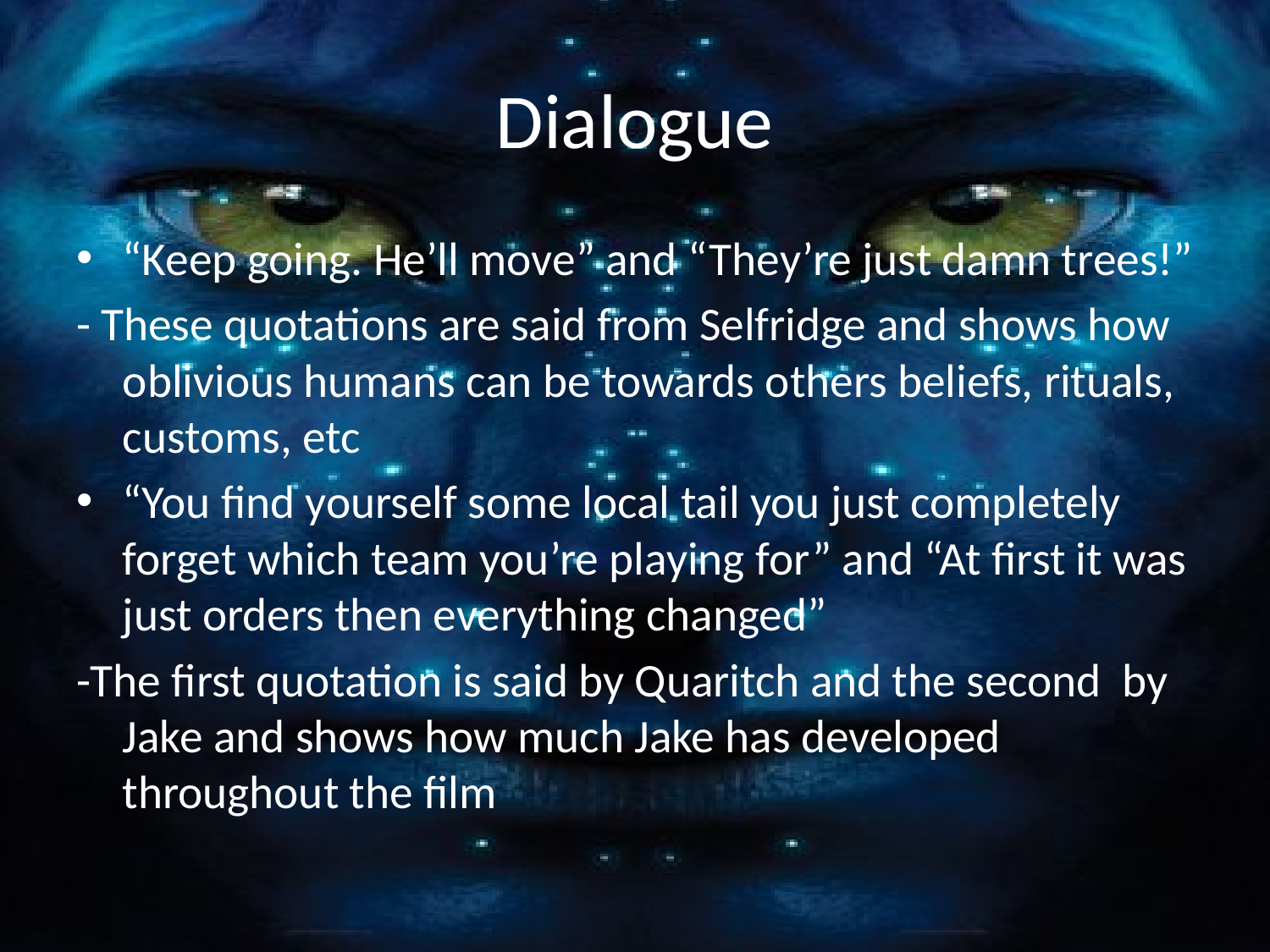

# Dialogue
“Keep going. He’ll move” and “They’re just damn trees!”
- These quotations are said from Selfridge and shows how oblivious humans can be towards others beliefs, rituals, customs, etc
“You find yourself some local tail you just completely forget which team you’re playing for” and “At first it was just orders then everything changed”
-The first quotation is said by Quaritch and the second  by Jake and shows how much Jake has developed throughout the film